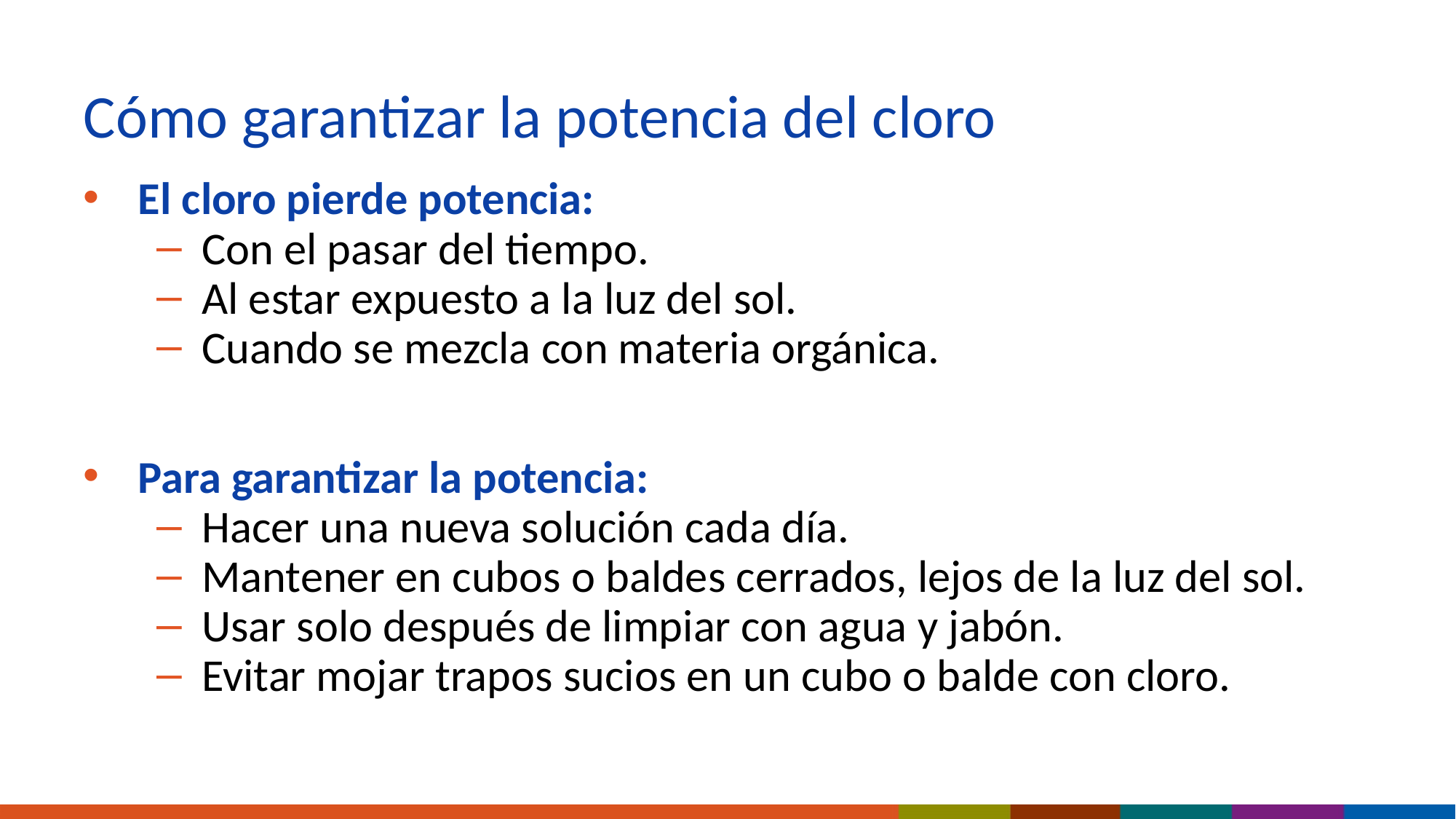

# Cómo garantizar la potencia del cloro
El cloro pierde potencia:
Con el pasar del tiempo.
Al estar expuesto a la luz del sol.
Cuando se mezcla con materia orgánica.

Para garantizar la potencia:
Hacer una nueva solución cada día.
Mantener en cubos o baldes cerrados, lejos de la luz del sol.
Usar solo después de limpiar con agua y jabón.
Evitar mojar trapos sucios en un cubo o balde con cloro.